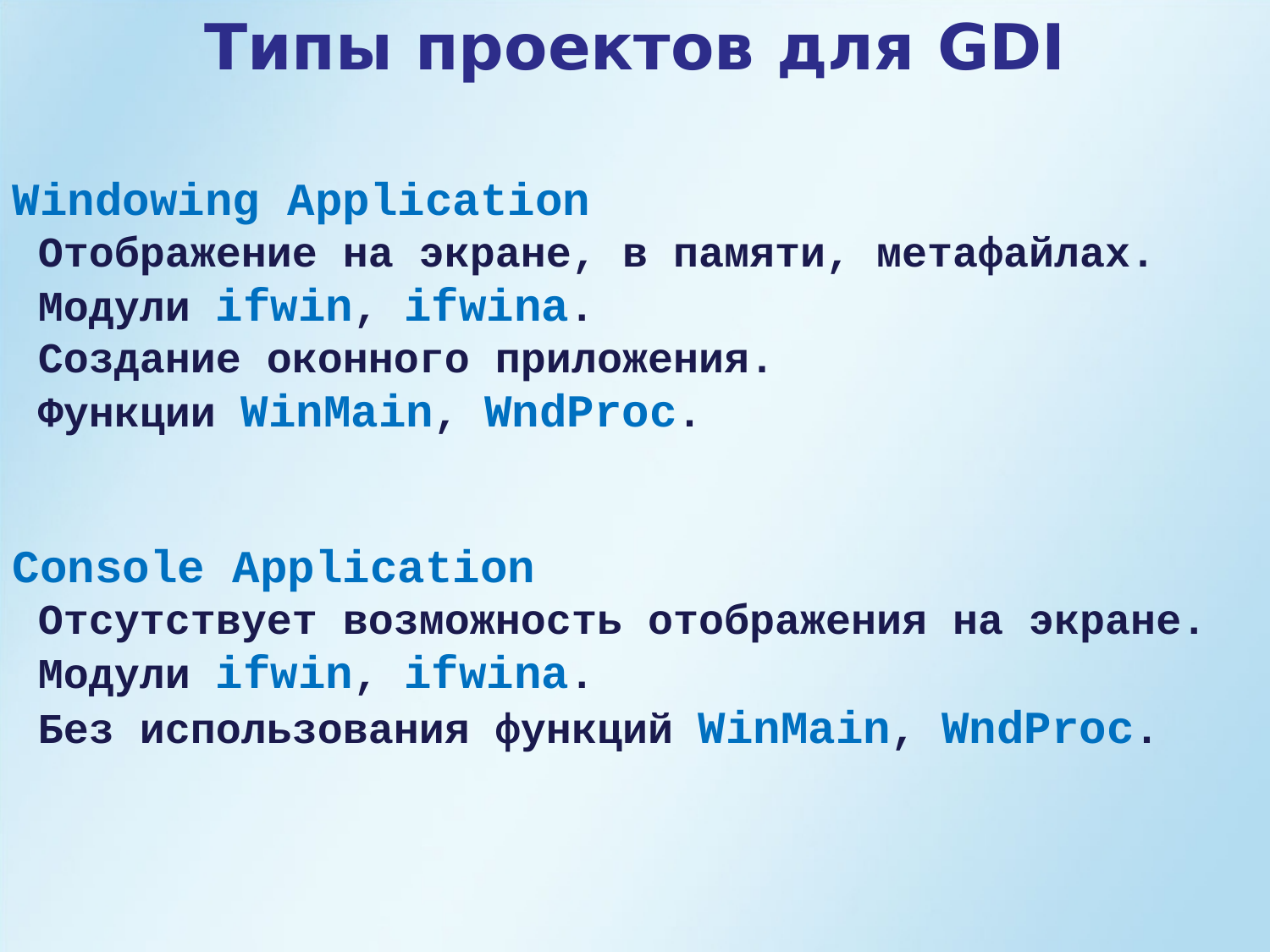

Типы проектов для GDI
Windowing Application
 Отображение на экране, в памяти, метафайлах.
 Модули ifwin, ifwina.
 Создание оконного приложения.
 Функции WinMain, WndProc.
Console Application
 Отсутствует возможность отображения на экране.
 Модули ifwin, ifwina.
 Без использования функций WinMain, WndProc.